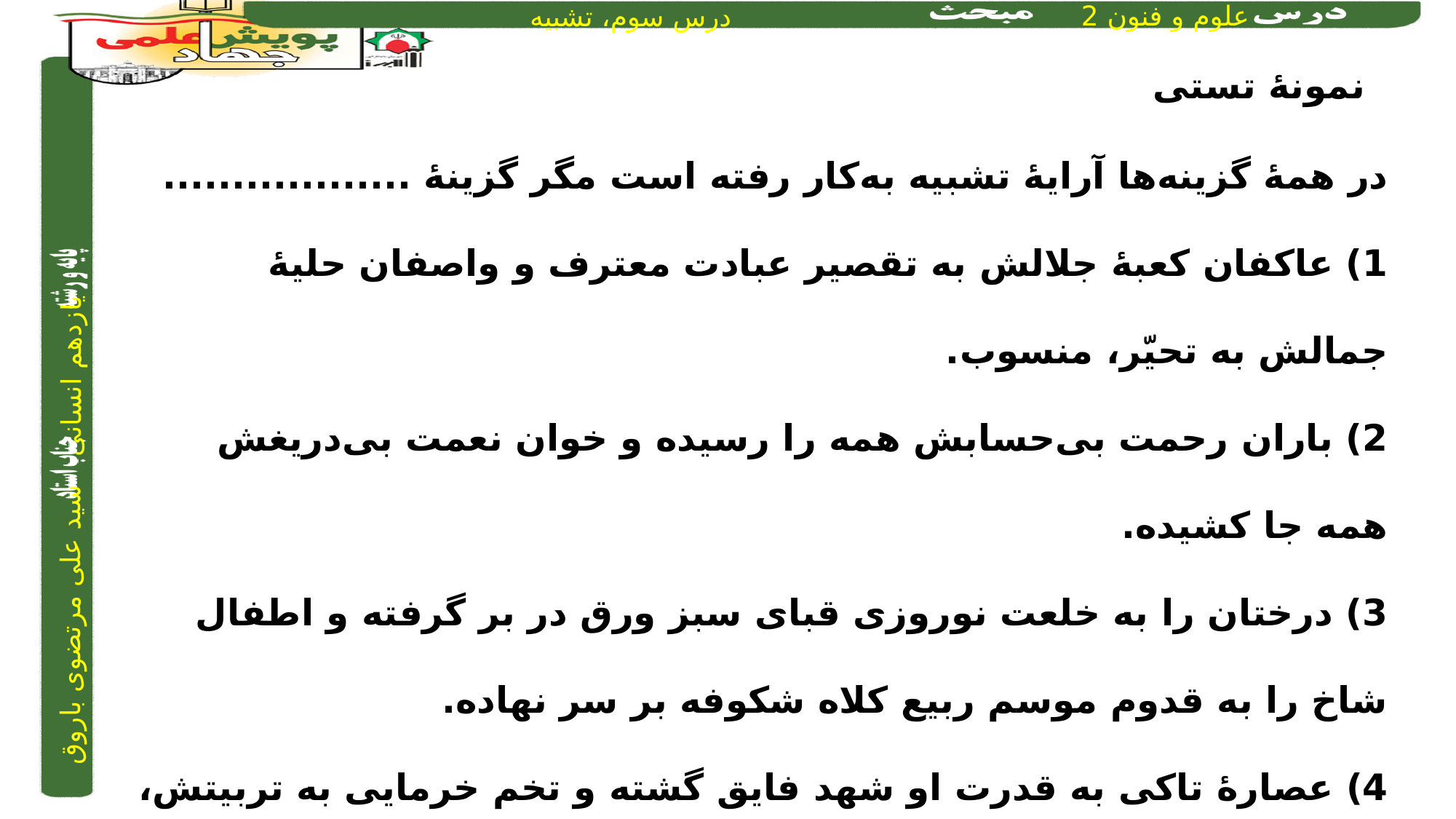

نمونۀ تستی
در همۀ گزینه‌ها آرایۀ تشبیه به‌کار رفته است مگر گزینۀ‌ ..................
1) عاکفان کعبۀ جلالش به تقصیر عبادت معترف و واصفان حلیۀ جمالش به تحیّر، منسوب.
2) باران رحمت بی‌حسابش همه را رسیده و خوان نعمت بی‌دریغش همه جا کشیده.
3) درختان را به خلعت نوروزی قبای سبز ورق در بر گرفته و اطفال شاخ را به قدوم موسم ربیع کلاه شکوفه بر سر نهاده.
4) عصارۀ تاکی به قدرت او شهد فایق گشته و تخم خرمایی به تربیتش، نخل باسق گشته.

4